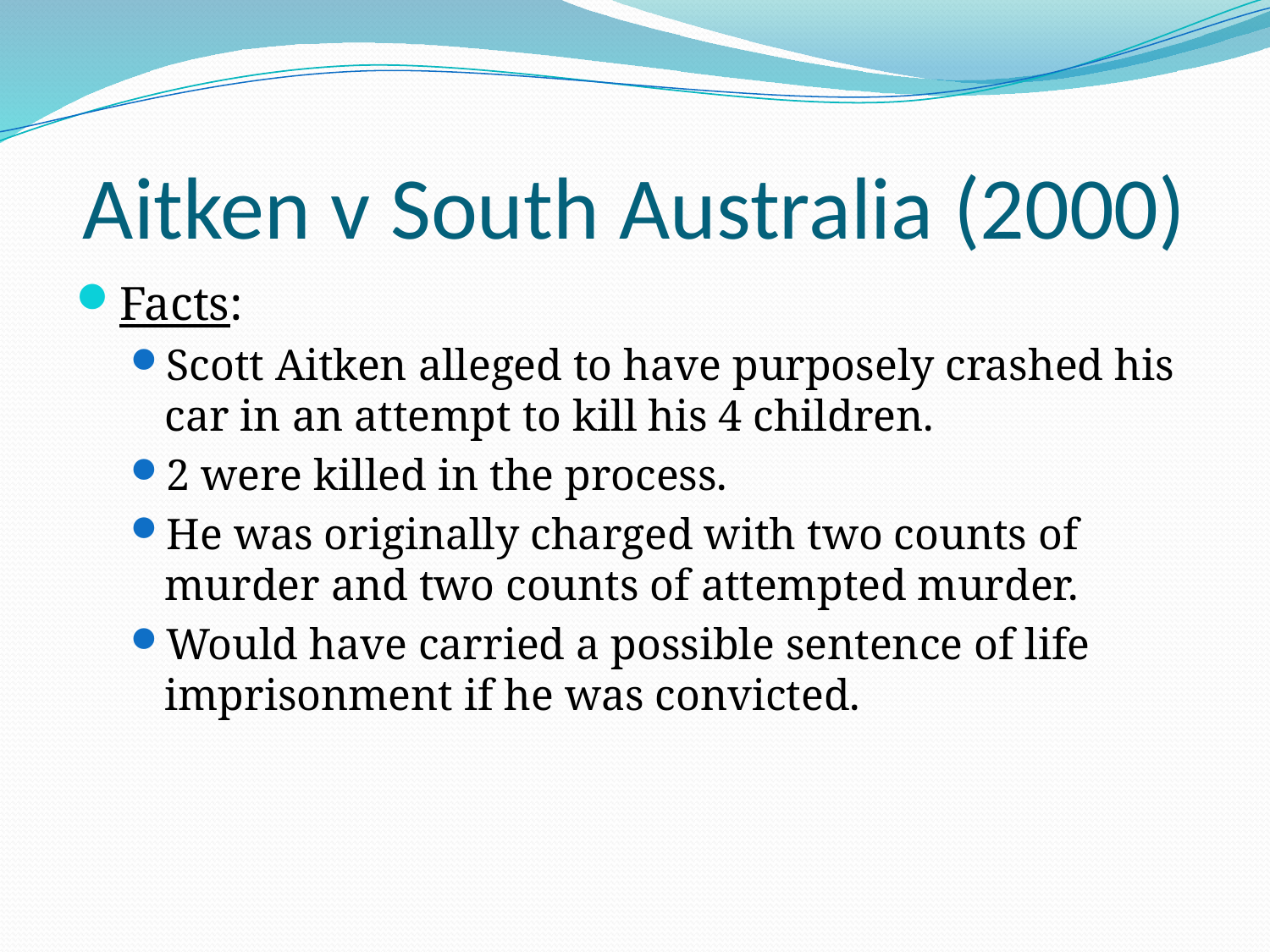

# Aitken v South Australia (2000)
Facts:
Scott Aitken alleged to have purposely crashed his car in an attempt to kill his 4 children.
2 were killed in the process.
He was originally charged with two counts of murder and two counts of attempted murder.
Would have carried a possible sentence of life imprisonment if he was convicted.